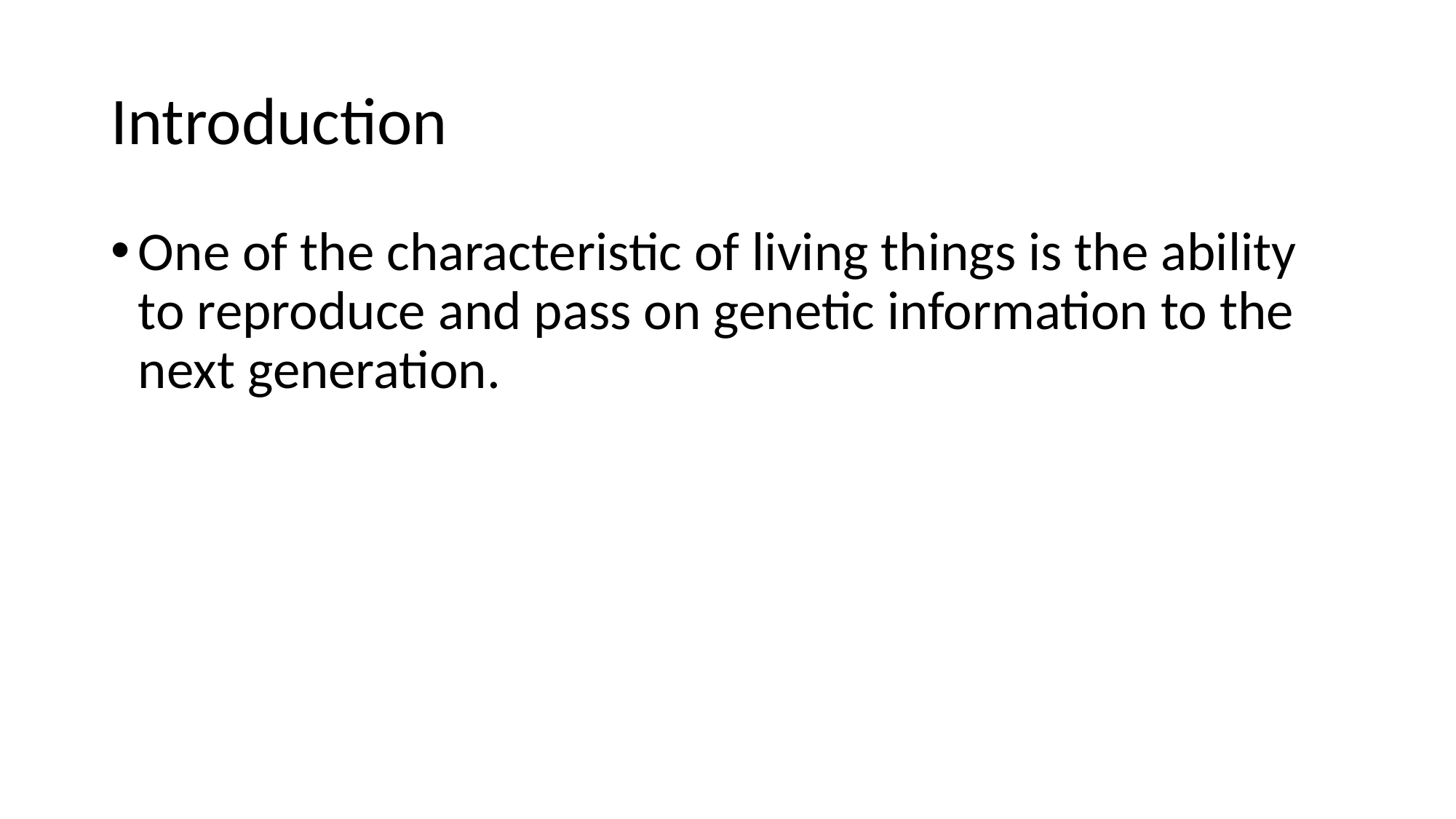

# Introduction
One of the characteristic of living things is the ability to reproduce and pass on genetic information to the next generation.